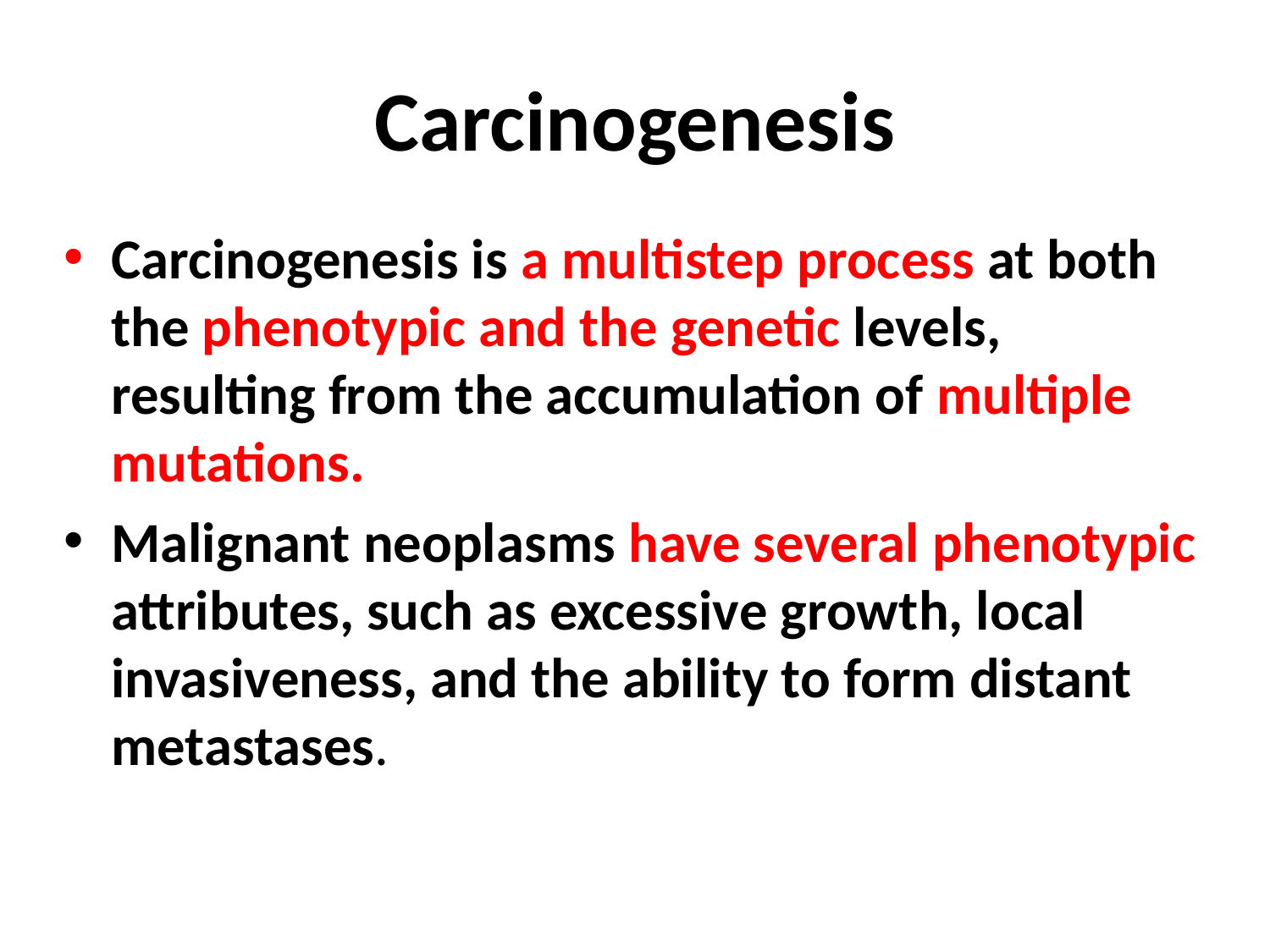

Carcinogenesis
Carcinogenesis is a multistep process at both the phenotypic and the genetic levels, resulting from the accumulation of multiple mutations.
Malignant neoplasms have several phenotypic attributes, such as excessive growth, local invasiveness, and the ability to form distant metastases.